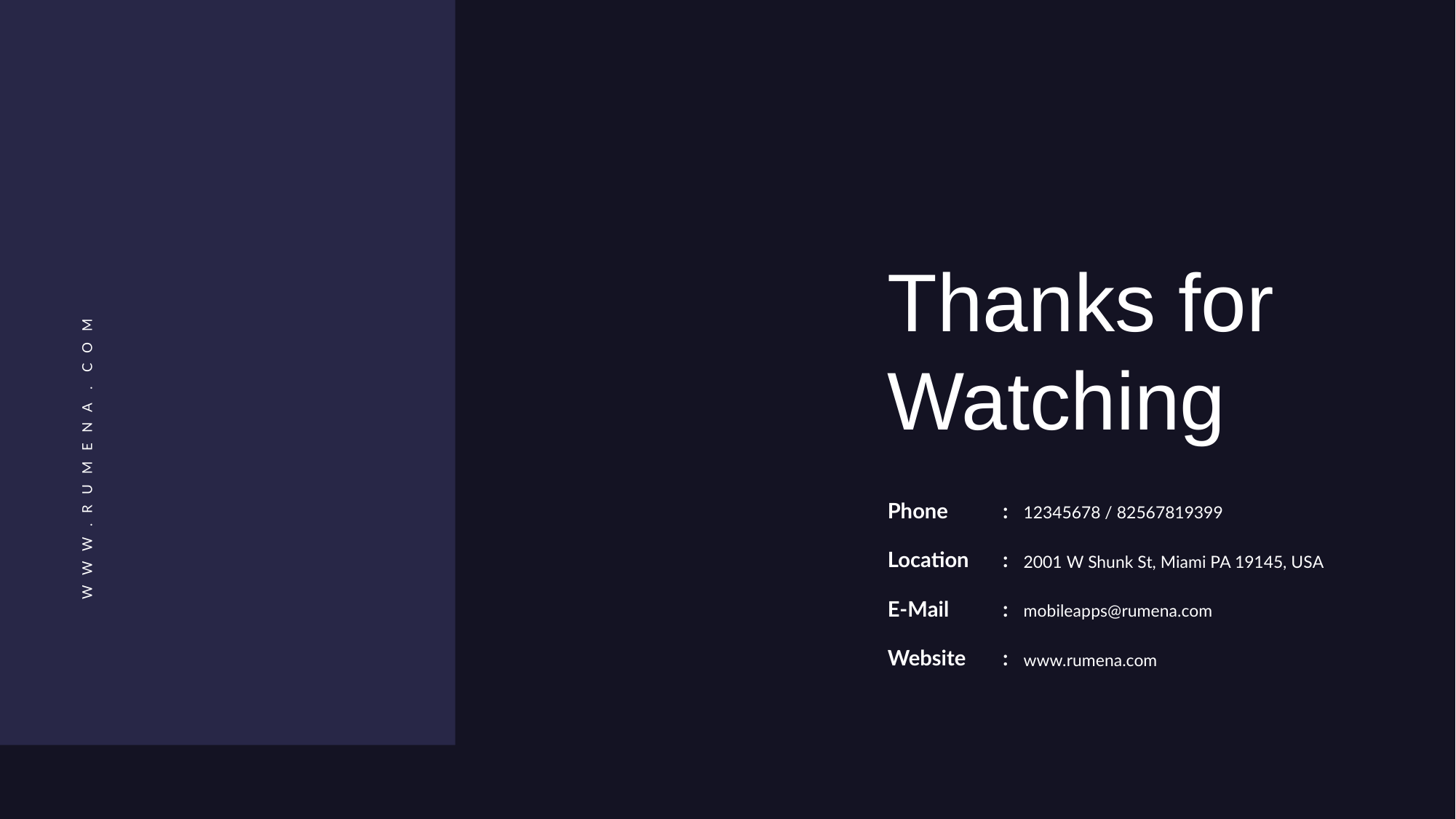

Thanks for Watching
Phone
:
12345678 / 82567819399
Location
:
2001 W Shunk St, Miami PA 19145, USA
E-Mail
:
mobileapps@rumena.com
Website
:
www.rumena.com
W   W   W   .   R   U   M   E   N   A    .    C   O   M